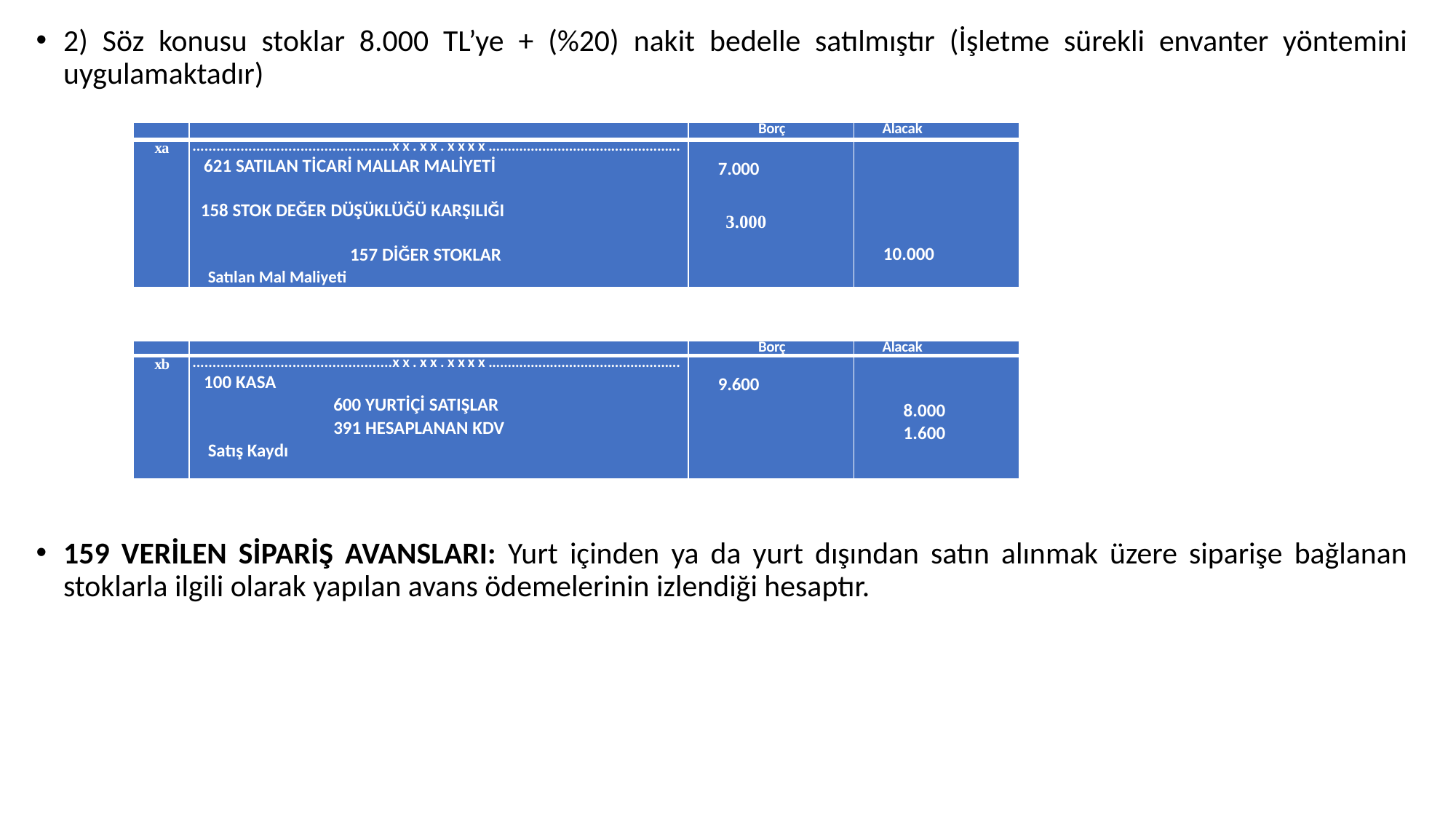

2) Söz konusu stoklar 8.000 TL’ye + (%20) nakit bedelle satılmıştır (İşletme sürekli envanter yöntemini uygulamaktadır)

159 VERİLEN SİPARİŞ AVANSLARI: Yurt içinden ya da yurt dışından satın alınmak üzere siparişe bağlanan stoklarla ilgili olarak yapılan avans ödemelerinin izlendiği hesaptır.

|  |  | Borç | Alacak |
| --- | --- | --- | --- |
| xa | ..................................................xx.xx.xxxx.................................................. 621 SATILAN TİCARİ MALLAR MALİYETİ 158 STOK DEĞER DÜŞÜKLÜĞÜ KARŞILIĞI 157 DİĞER STOKLAR Satılan Mal Maliyeti | 7.000 3.000 | 10.000 |
|  |  | Borç | Alacak |
| --- | --- | --- | --- |
| xb | ..................................................xx.xx.xxxx.................................................. 100 KASA 600 YURTİÇİ SATIŞLAR 391 HESAPLANAN KDV Satış Kaydı | 9.600 | 8.000 1.600 |